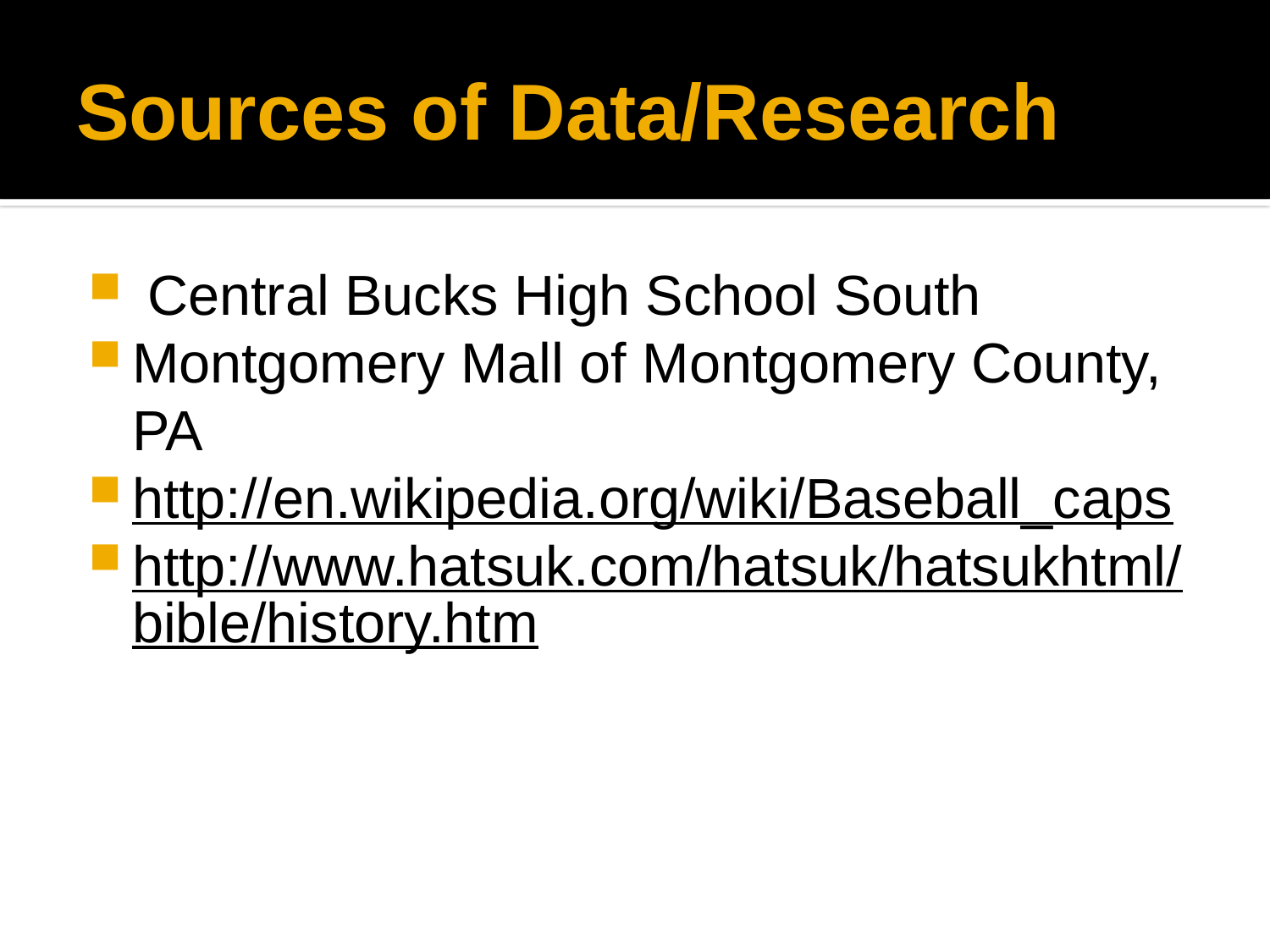

# Sources of Data/Research
 Central Bucks High School South
Montgomery Mall of Montgomery County, PA
http://en.wikipedia.org/wiki/Baseball_caps
http://www.hatsuk.com/hatsuk/hatsukhtml/bible/history.htm